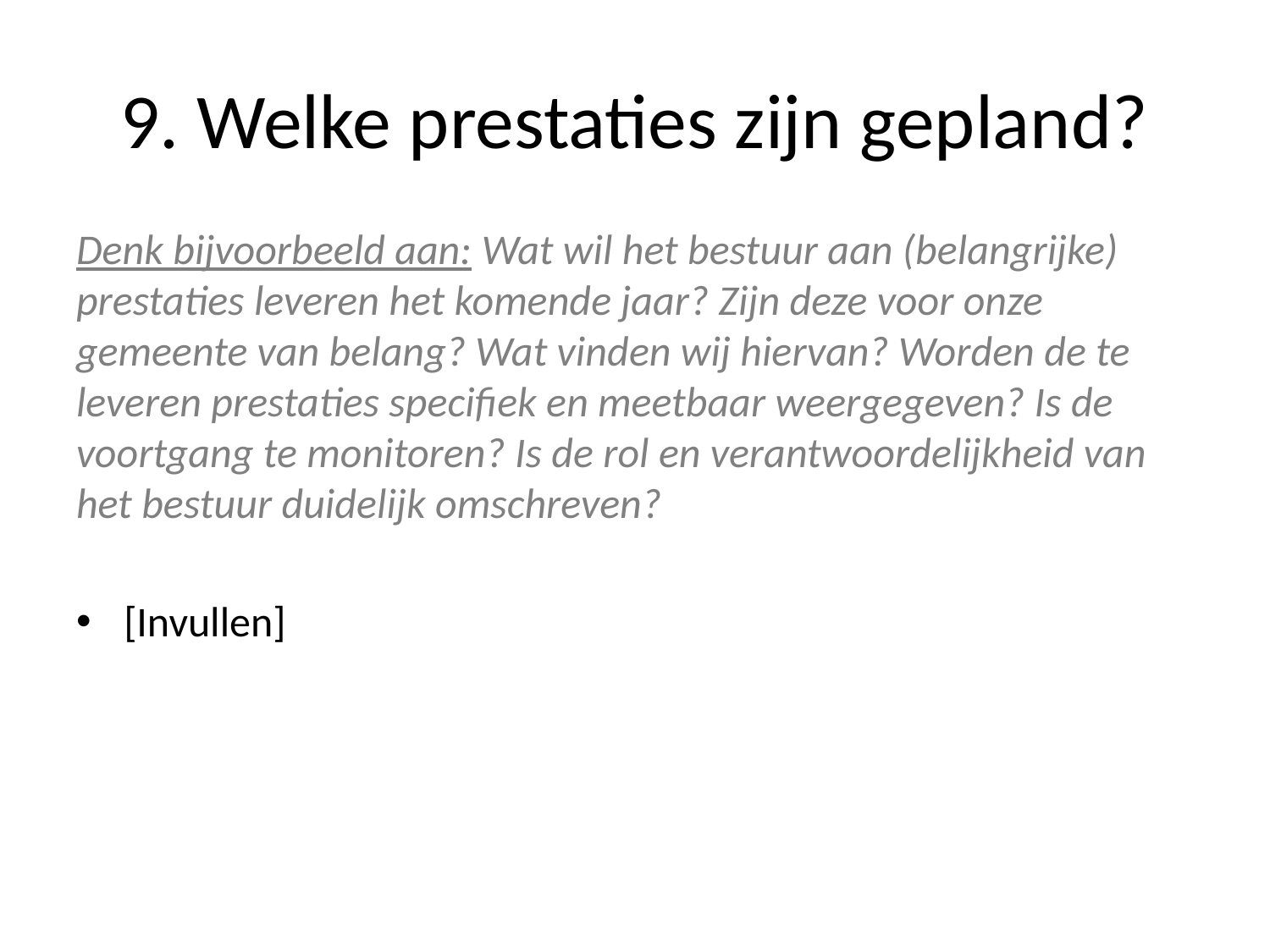

# 9. Welke prestaties zijn gepland?
Denk bijvoorbeeld aan: Wat wil het bestuur aan (belangrijke) prestaties leveren het komende jaar? Zijn deze voor onze gemeente van belang? Wat vinden wij hiervan? Worden de te leveren prestaties specifiek en meetbaar weergegeven? Is de voortgang te monitoren? Is de rol en verantwoordelijkheid van het bestuur duidelijk omschreven?

[Invullen]